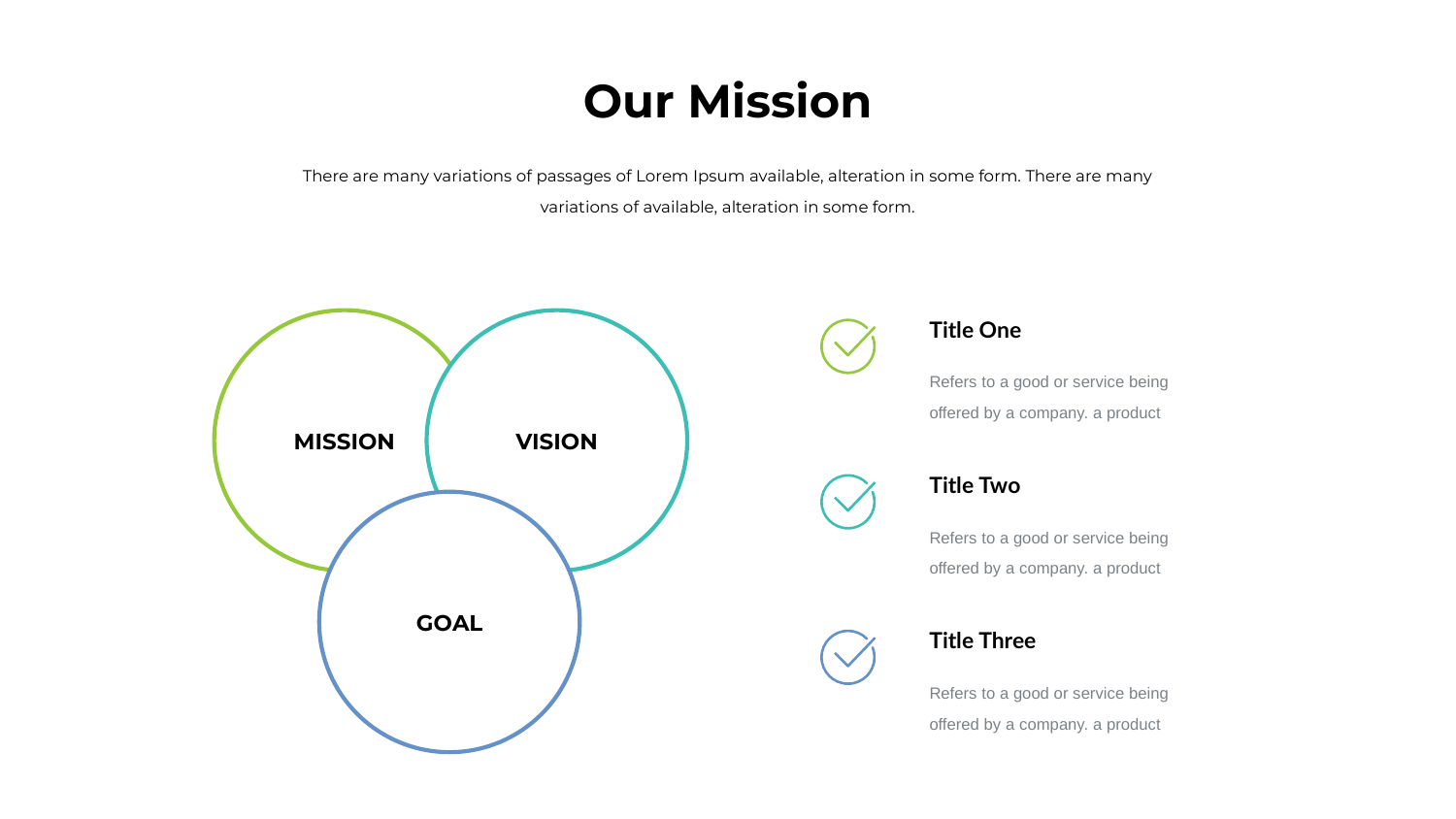

Our Mission
There are many variations of passages of Lorem Ipsum available, alteration in some form. There are many variations of available, alteration in some form.

MISSION
VISION

GOAL
Title One
Refers to a good or service being offered by a company. a product

Title Two
Refers to a good or service being offered by a company. a product

Title Three
Refers to a good or service being offered by a company. a product